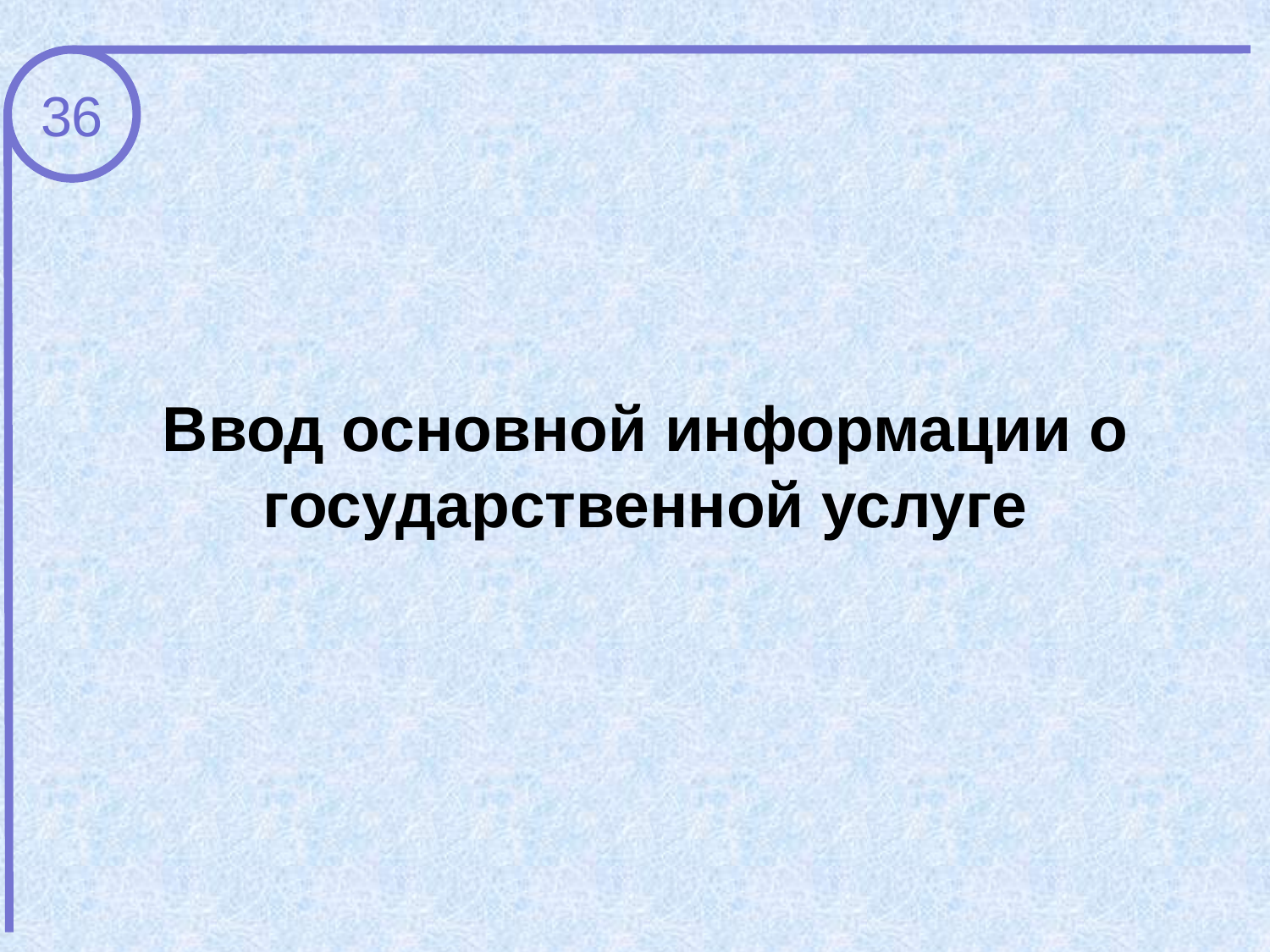

36
Ввод основной информации о государственной услуге